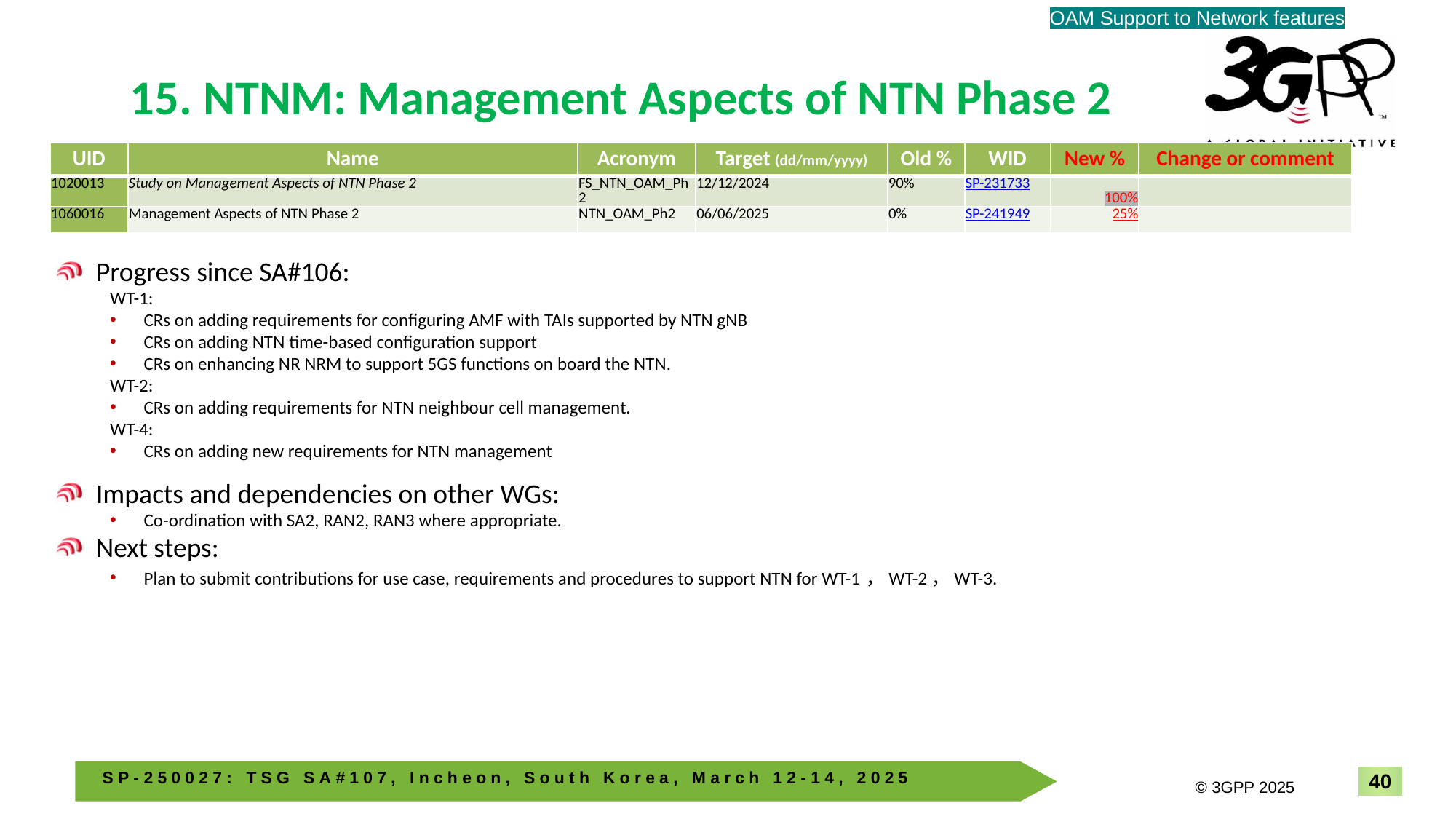

OAM Support to Network features
# 15. NTNM: Management Aspects of NTN Phase 2
| UID | Name | Acronym | Target (dd/mm/yyyy) | Old % | WID | New % | Change or comment |
| --- | --- | --- | --- | --- | --- | --- | --- |
| 1020013 | Study on Management Aspects of NTN Phase 2 | FS\_NTN\_OAM\_Ph2 | 12/12/2024 | 90% | SP-231733 | 100% |  |
| 1060016 | Management Aspects of NTN Phase 2 | NTN\_OAM\_Ph2 | 06/06/2025 | 0% | SP-241949 | 25% |  |
Progress since SA#106:
WT-1:
CRs on adding requirements for configuring AMF with TAIs supported by NTN gNB
CRs on adding NTN time-based configuration support
CRs on enhancing NR NRM to support 5GS functions on board the NTN.
WT-2:
CRs on adding requirements for NTN neighbour cell management.
WT-4:
CRs on adding new requirements for NTN management

Impacts and dependencies on other WGs:
Co-ordination with SA2, RAN2, RAN3 where appropriate.
Next steps:
Plan to submit contributions for use case, requirements and procedures to support NTN for WT-1，WT-2，WT-3.